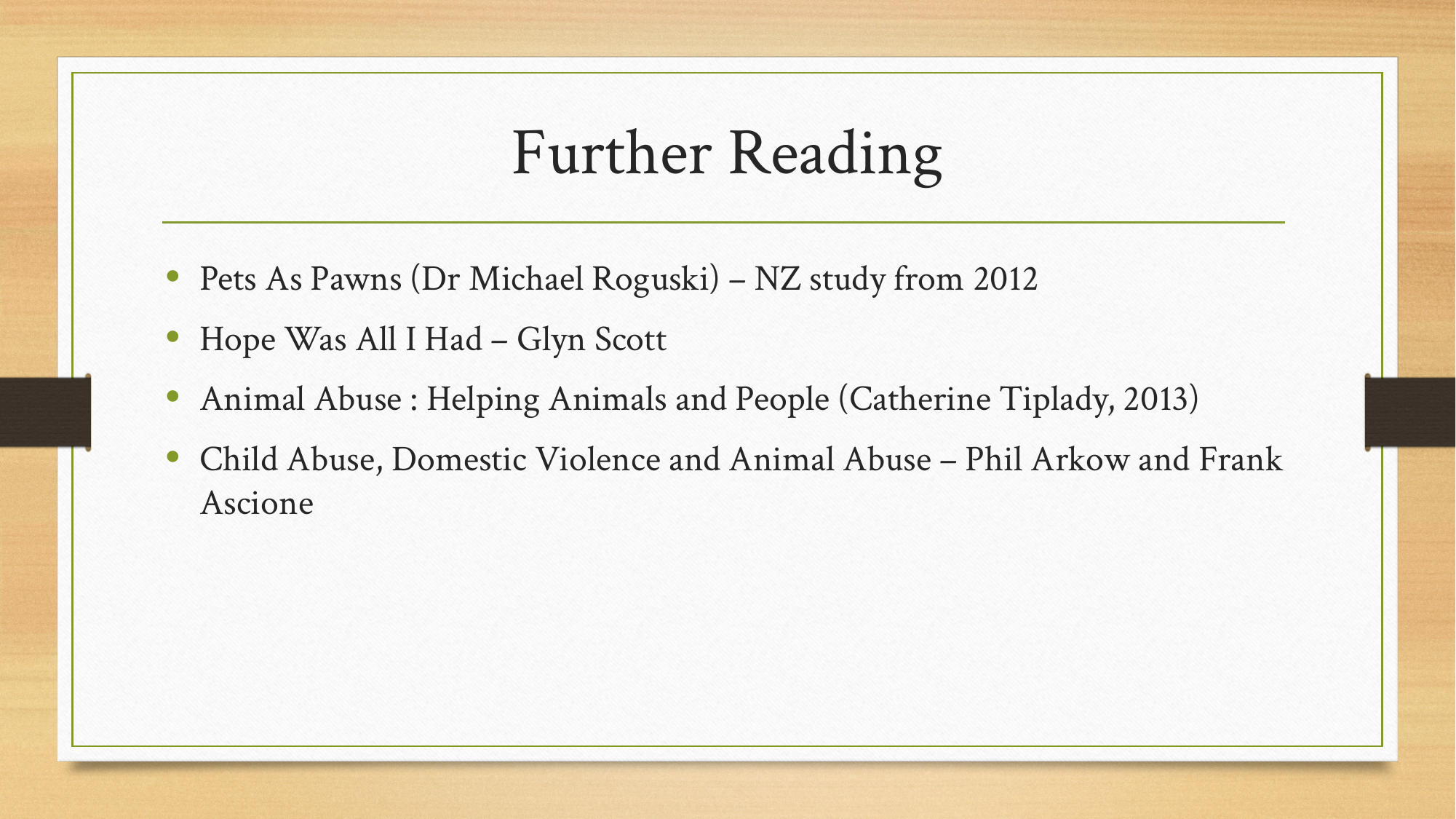

# Further Reading
Pets As Pawns (Dr Michael Roguski) – NZ study from 2012
Hope Was All I Had – Glyn Scott
Animal Abuse : Helping Animals and People (Catherine Tiplady, 2013)
Child Abuse, Domestic Violence and Animal Abuse – Phil Arkow and Frank Ascione